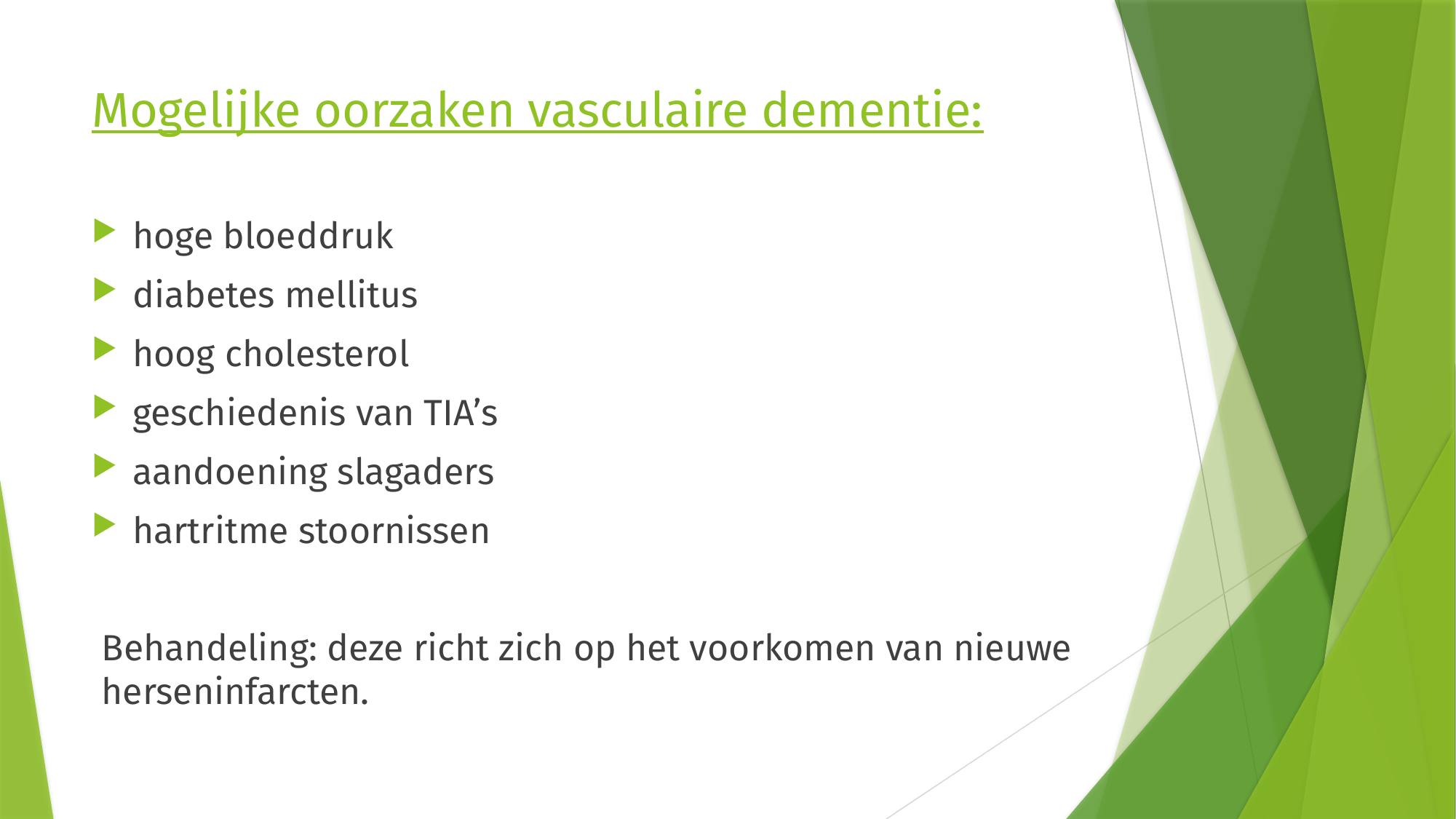

# Mogelijke oorzaken vasculaire dementie:

hoge bloeddruk
diabetes mellitus
hoog cholesterol
geschiedenis van TIA’s
aandoening slagaders
hartritme stoornissen

Behandeling: deze richt zich op het voorkomen van nieuwe herseninfarcten.